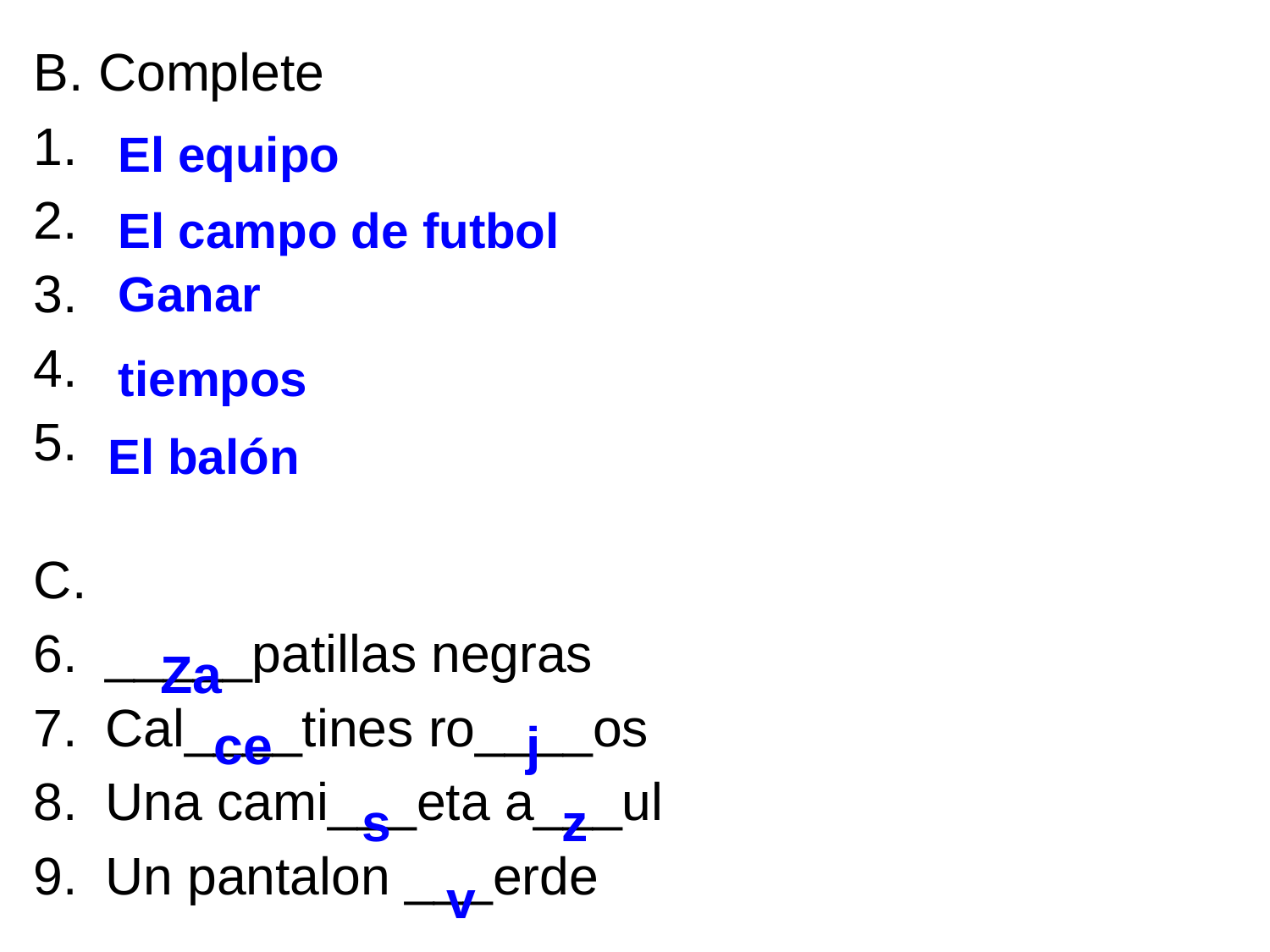

B. Complete
El conjunto de jugadores; todos los jugadores
Donde juegan futbol
No perder
Hay dos en cada partido
Lo que lanzan los jugadores en un juego de futbol.
C.
_____patillas negras
Cal____tines ro____os
Una cami___eta a___ul
Un pantalon ___erde
El equipo
El campo de futbol
Ganar
tiempos
El balón

Za
ce		    j
s	     z
v